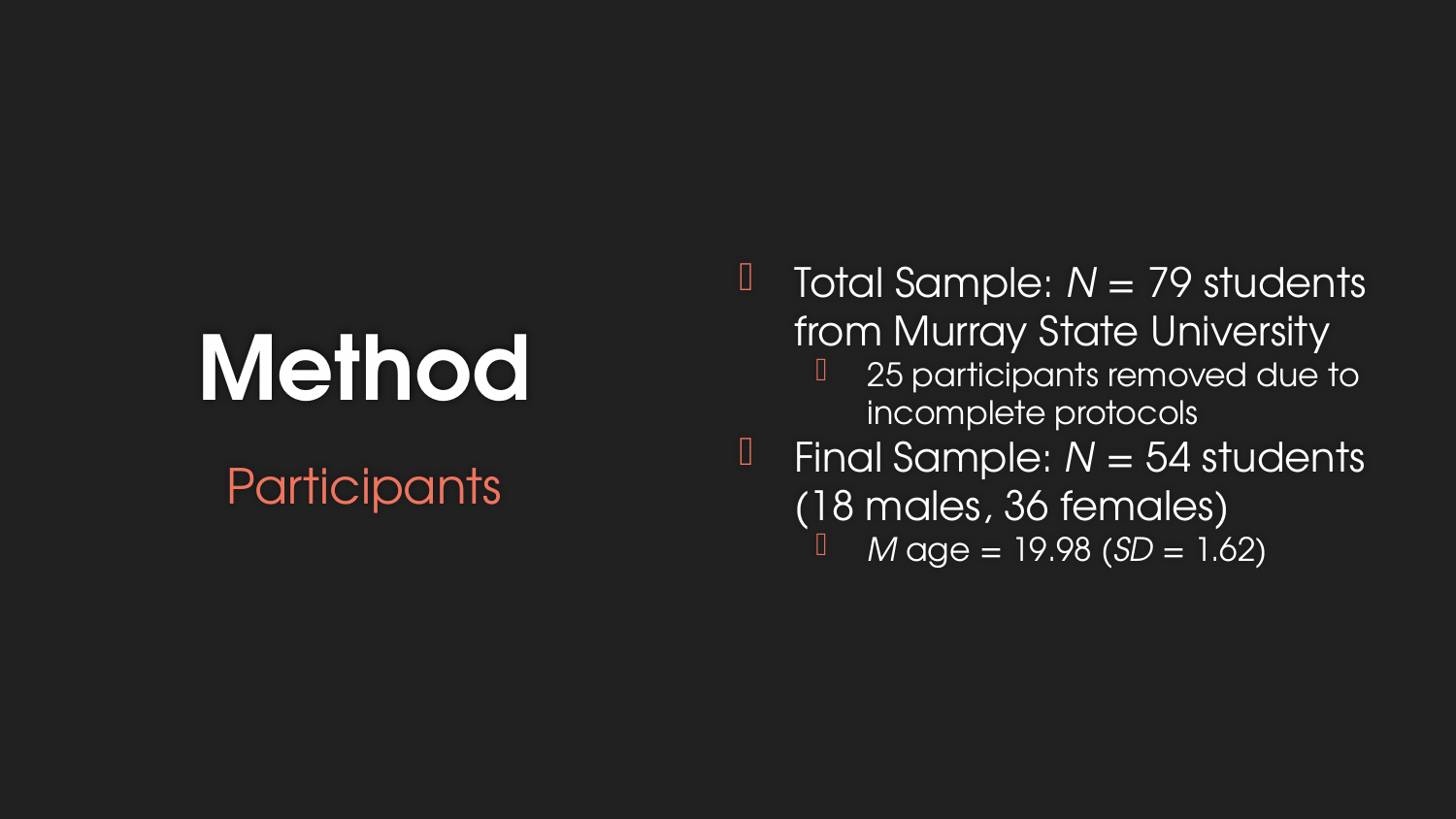

Total Sample: N = 79 students from Murray State University
25 participants removed due to incomplete protocols
Final Sample: N = 54 students (18 males, 36 females)
M age = 19.98 (SD = 1.62)

# Method
Participants